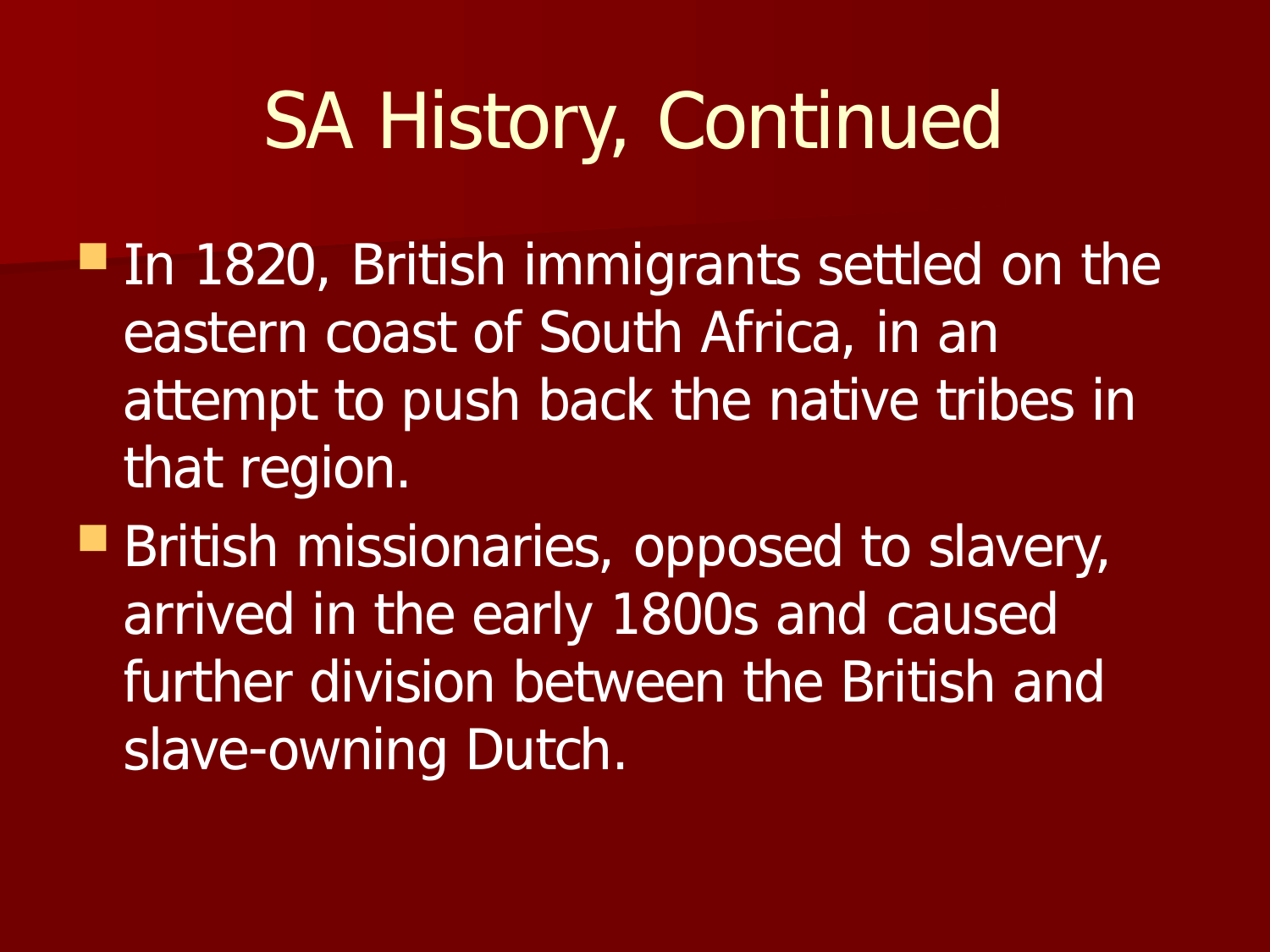

# SA History, Continued
In 1820, British immigrants settled on the eastern coast of South Africa, in an attempt to push back the native tribes in that region.
British missionaries, opposed to slavery, arrived in the early 1800s and caused further division between the British and slave-owning Dutch.